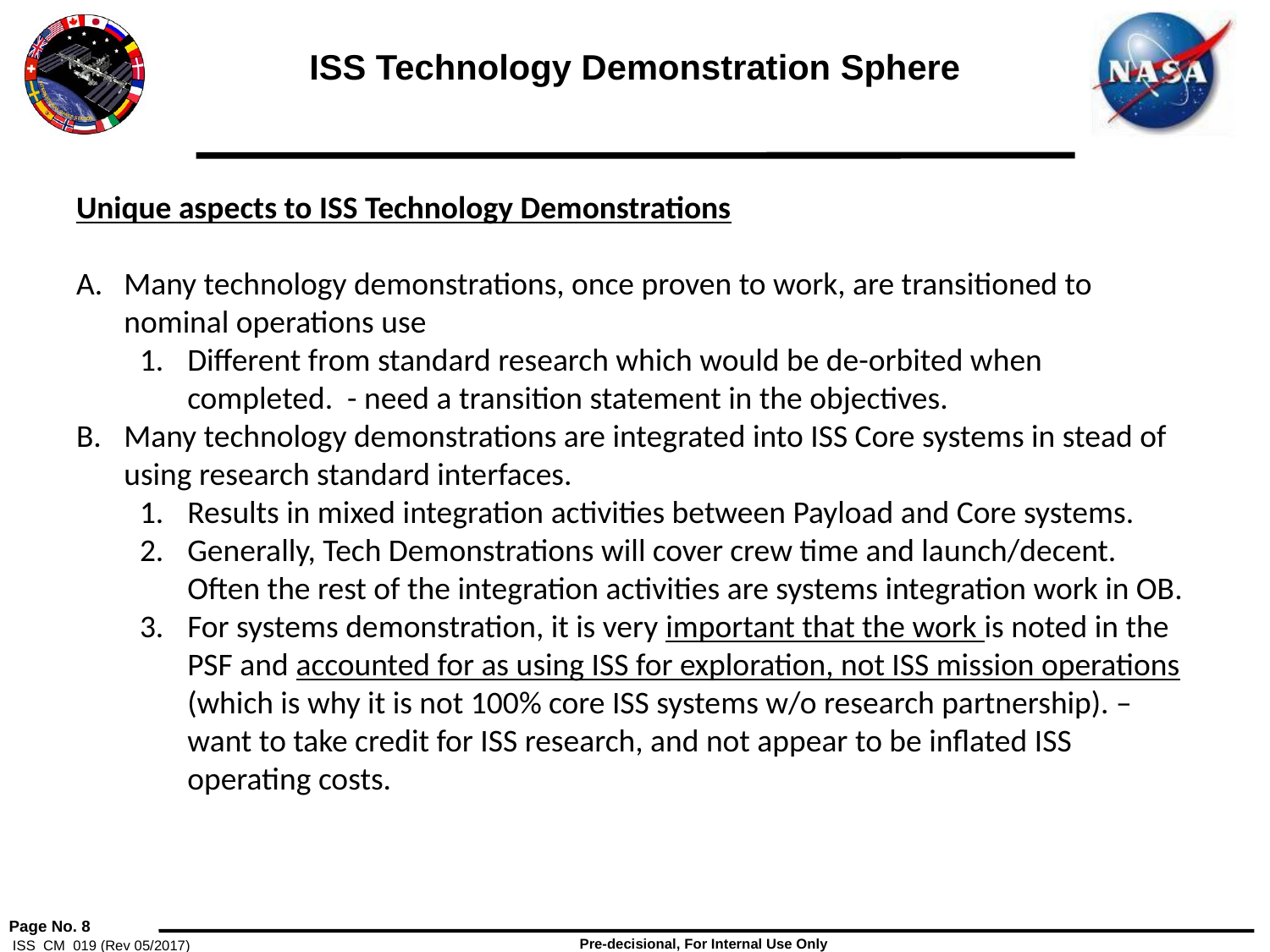

# ISS Technology Demonstration Sphere
Unique aspects to ISS Technology Demonstrations

Many technology demonstrations, once proven to work, are transitioned to nominal operations use
Different from standard research which would be de-orbited when completed.  - need a transition statement in the objectives.
Many technology demonstrations are integrated into ISS Core systems in stead of using research standard interfaces.
Results in mixed integration activities between Payload and Core systems.
Generally, Tech Demonstrations will cover crew time and launch/decent.  Often the rest of the integration activities are systems integration work in OB.
For systems demonstration, it is very important that the work is noted in the PSF and accounted for as using ISS for exploration, not ISS mission operations (which is why it is not 100% core ISS systems w/o research partnership). – want to take credit for ISS research, and not appear to be inflated ISS operating costs.